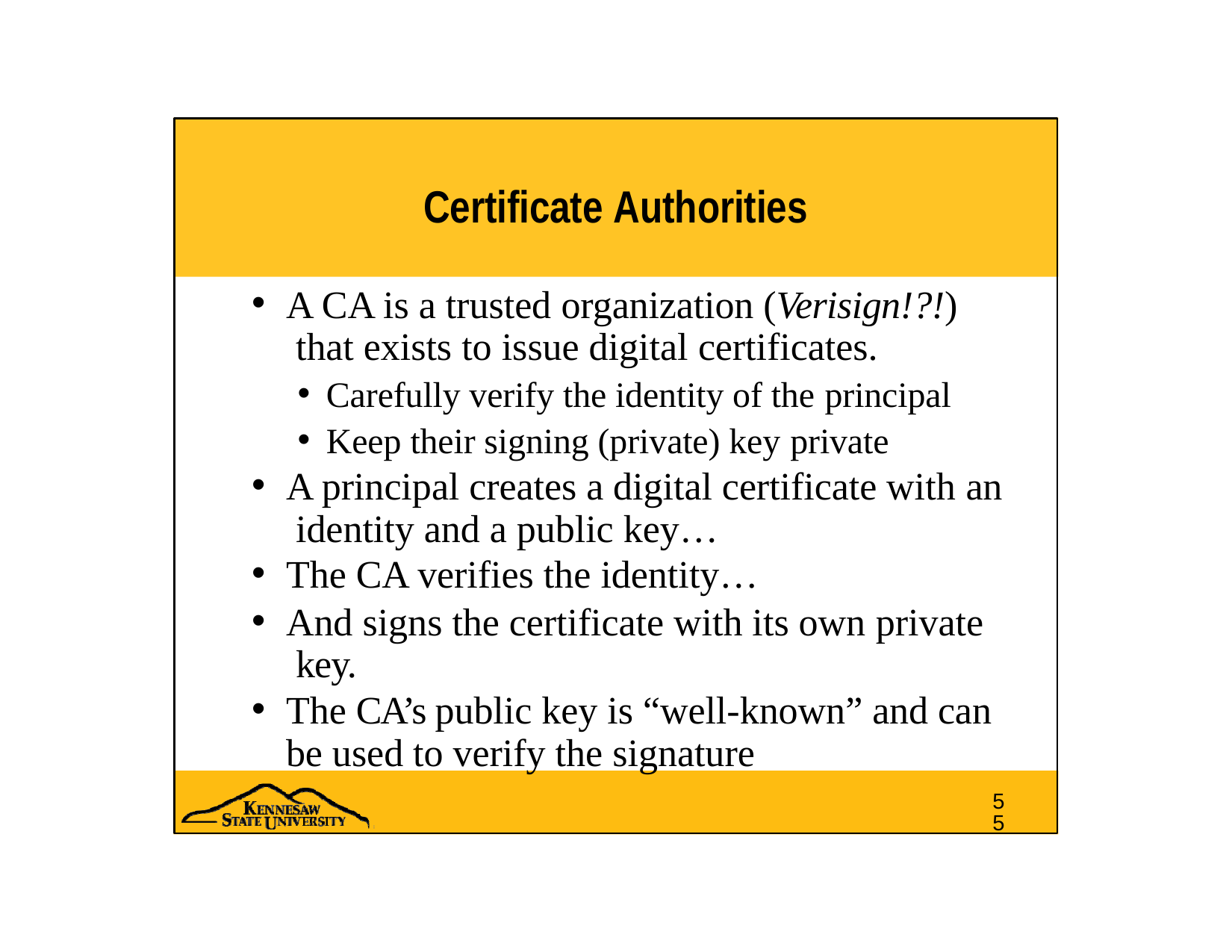

# Certificate Authorities
A CA is a trusted organization (Verisign!?!)  that exists to issue digital certificates.
Carefully verify the identity of the principal
Keep their signing (private) key private
A principal creates a digital certificate with an  identity and a public key…
The CA verifies the identity…
And signs the certificate with its own private  key.
The CA’s public key is “well-known” and can  be used to verify the signature

55